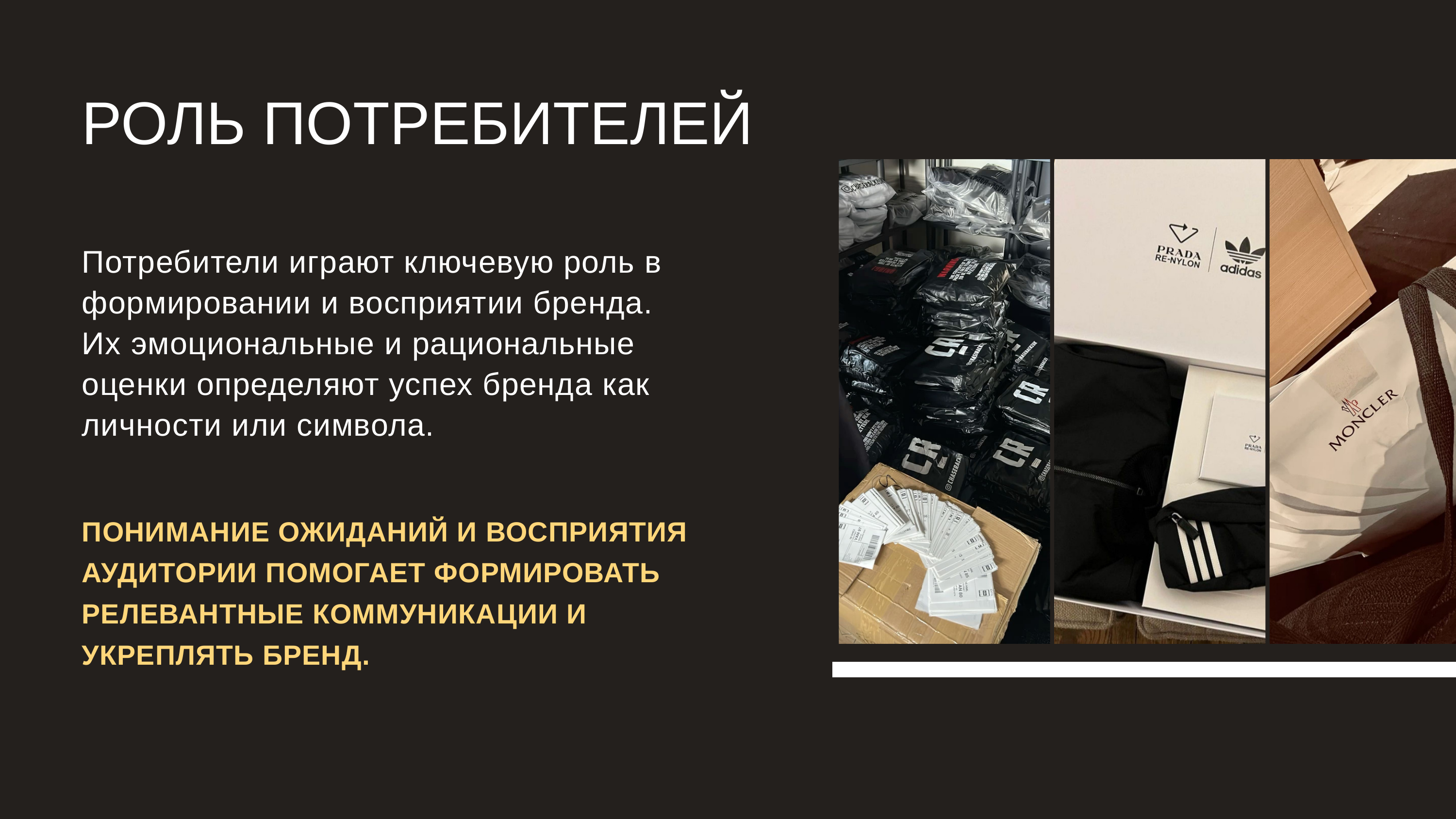

РОЛЬ ПОТРЕБИТЕЛЕЙ

Потребители играют ключевую роль в формировании и восприятии бренда. Их эмоциональные и рациональные оценки определяют успех бренда как личности или символа.

ПОНИМАНИЕ ОЖИДАНИЙ И ВОСПРИЯТИЯ АУДИТОРИИ ПОМОГАЕТ ФОРМИРОВАТЬ РЕЛЕВАНТНЫЕ КОММУНИКАЦИИ И УКРЕПЛЯТЬ БРЕНД.